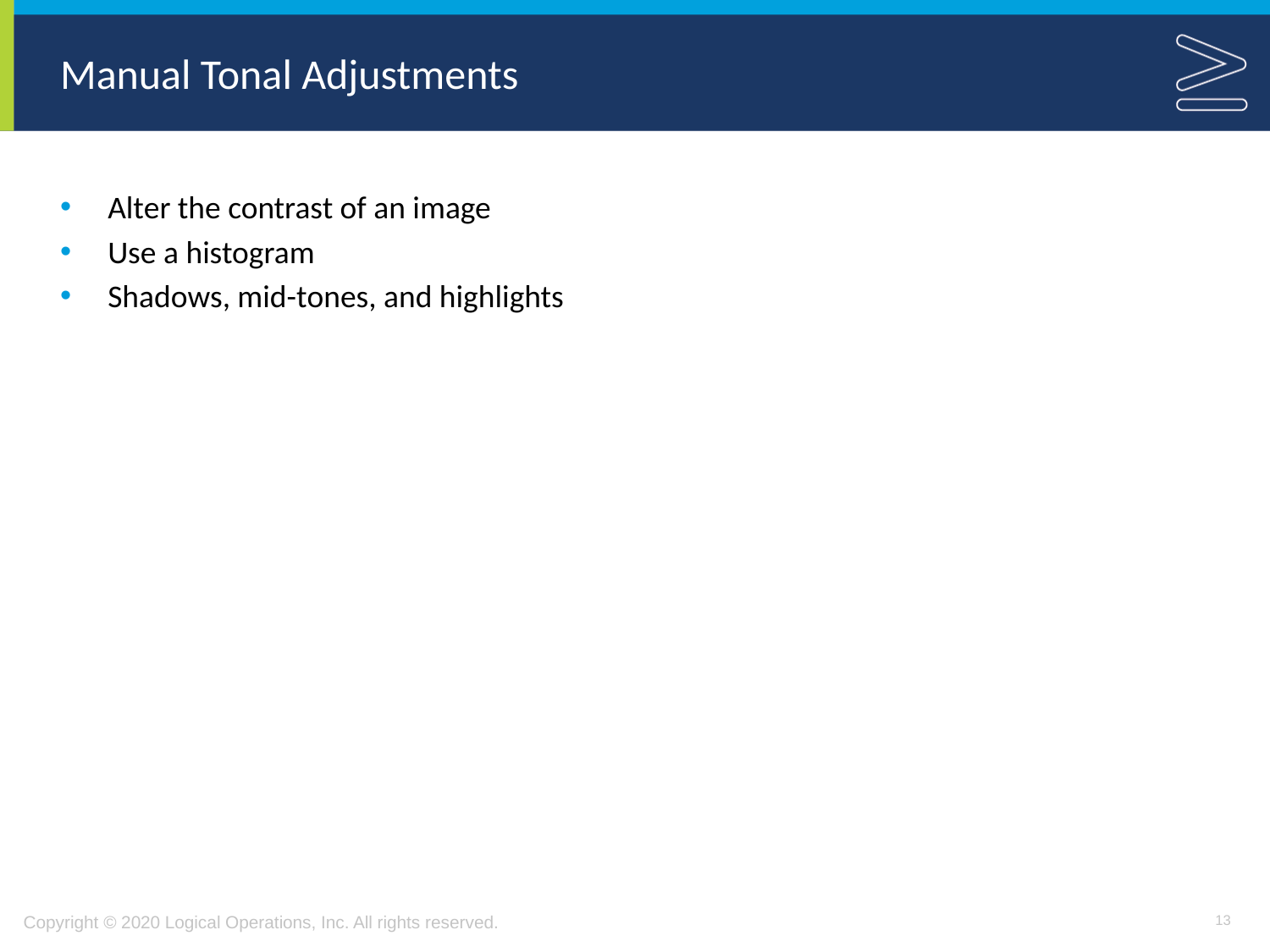

# Manual Tonal Adjustments
Alter the contrast of an image
Use a histogram
Shadows, mid-tones, and highlights
13